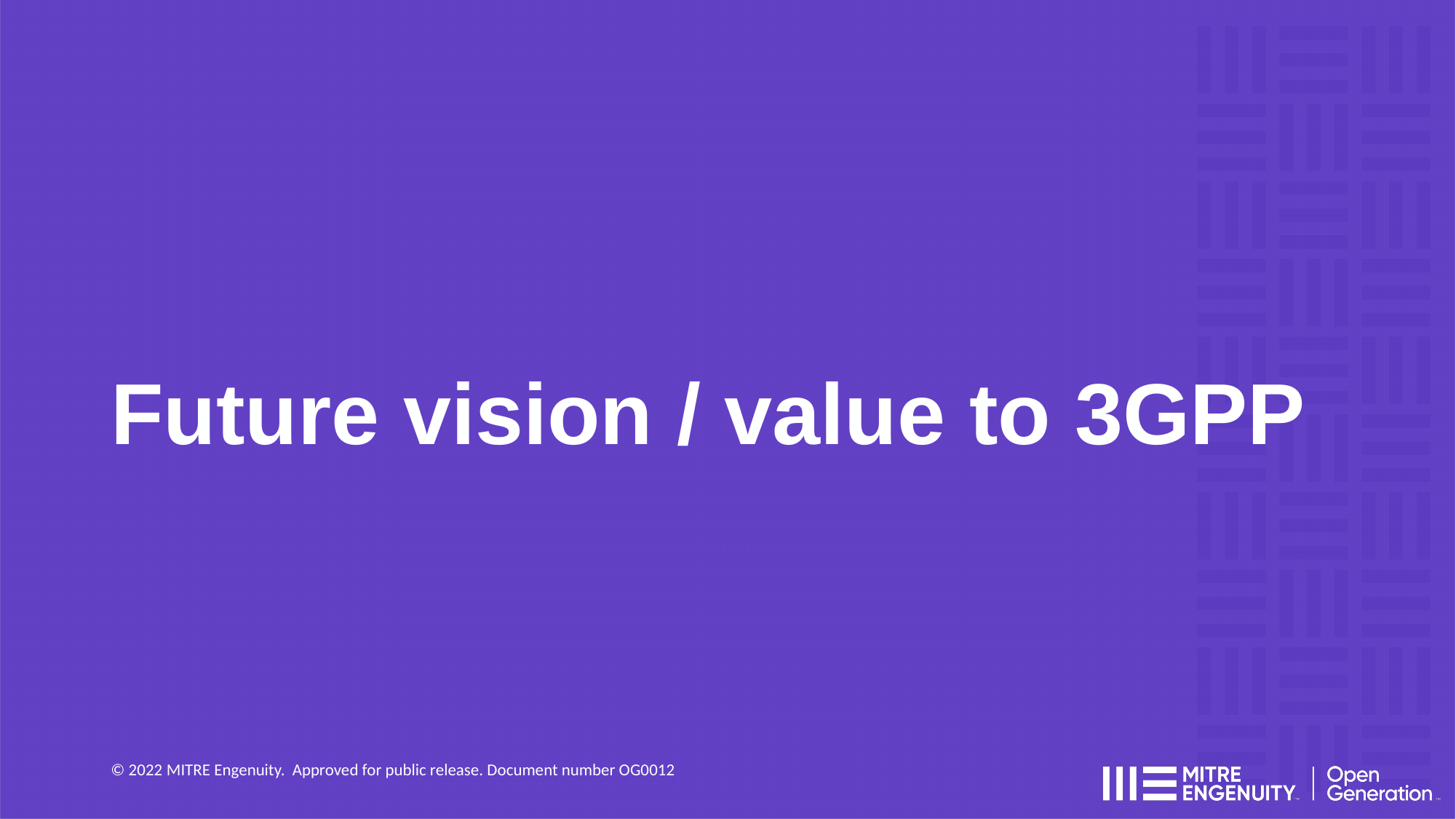

# Future vision / value to 3GPP
© 2022 MITRE Engenuity.  Approved for public release. Document number OG0012